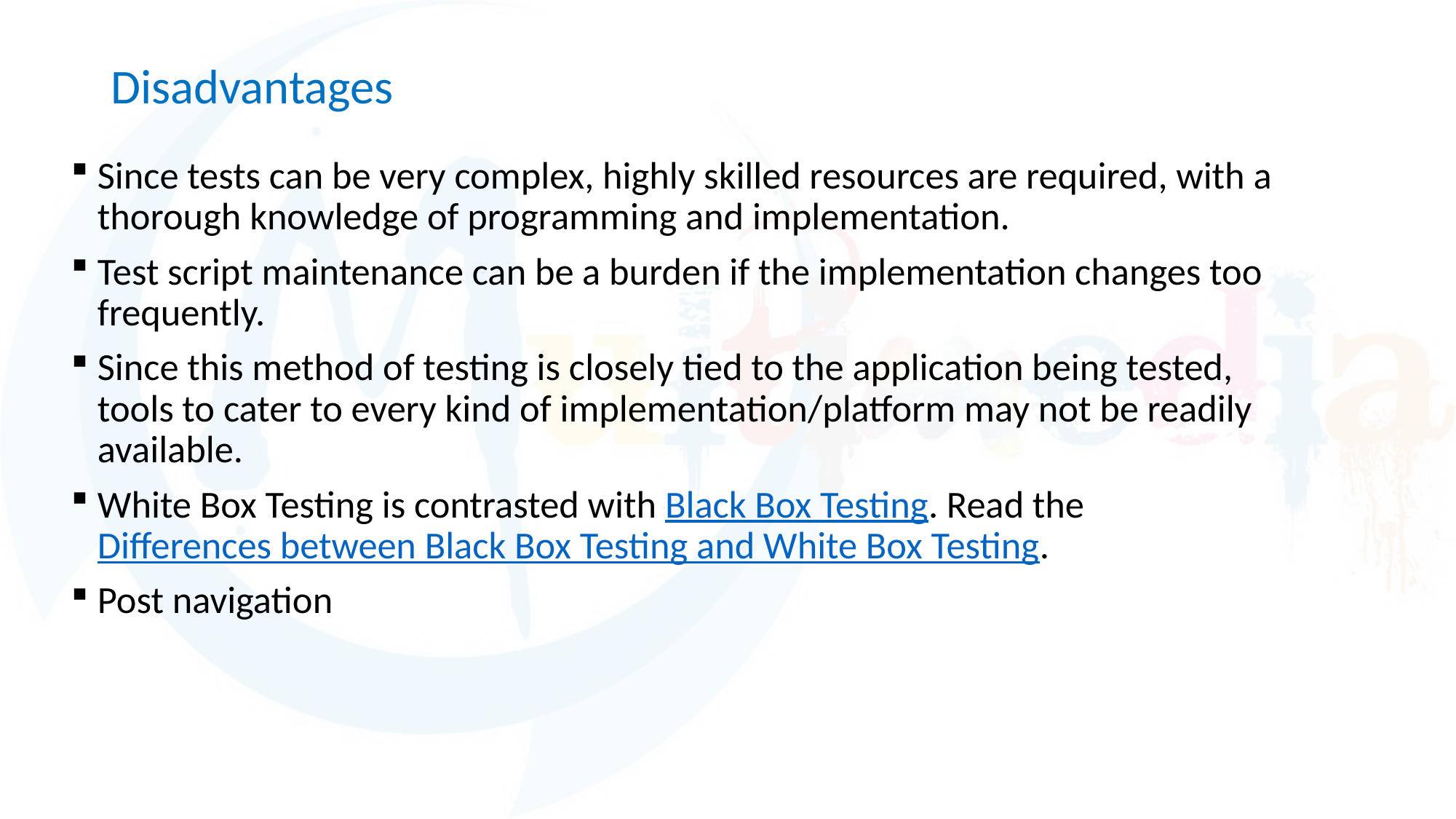

# Disadvantages
Since tests can be very complex, highly skilled resources are required, with a thorough knowledge of programming and implementation.
Test script maintenance can be a burden if the implementation changes too frequently.
Since this method of testing is closely tied to the application being tested, tools to cater to every kind of implementation/platform may not be readily available.
White Box Testing is contrasted with Black Box Testing. Read the Differences between Black Box Testing and White Box Testing.
Post navigation